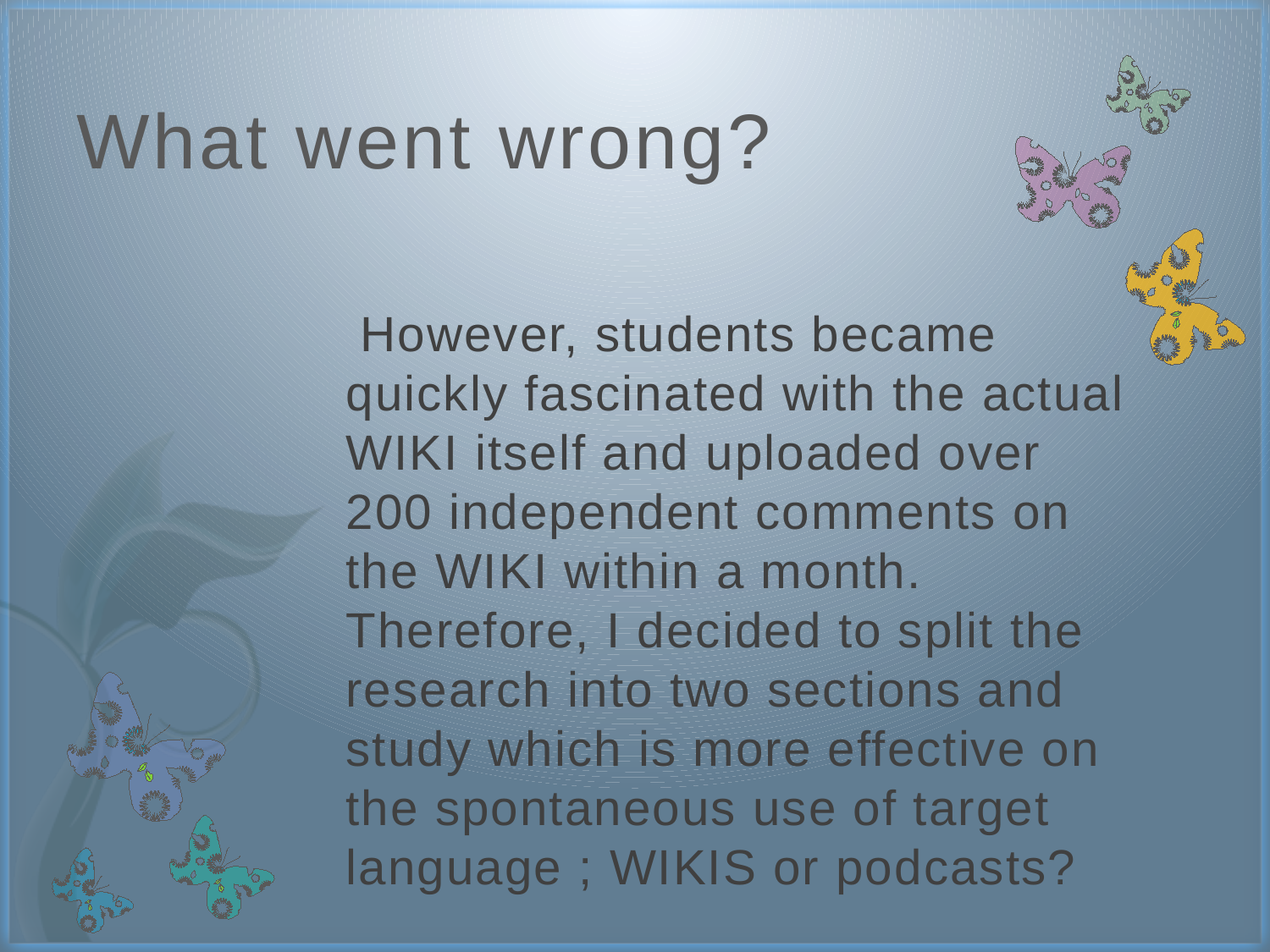

# What went wrong?
    However, students became quickly fascinated with the actual WIKI itself and uploaded over 200 independent comments on the WIKI within a month. Therefore, I decided to split the research into two sections and study which is more effective on the spontaneous use of target language ; WIKIS or podcasts?